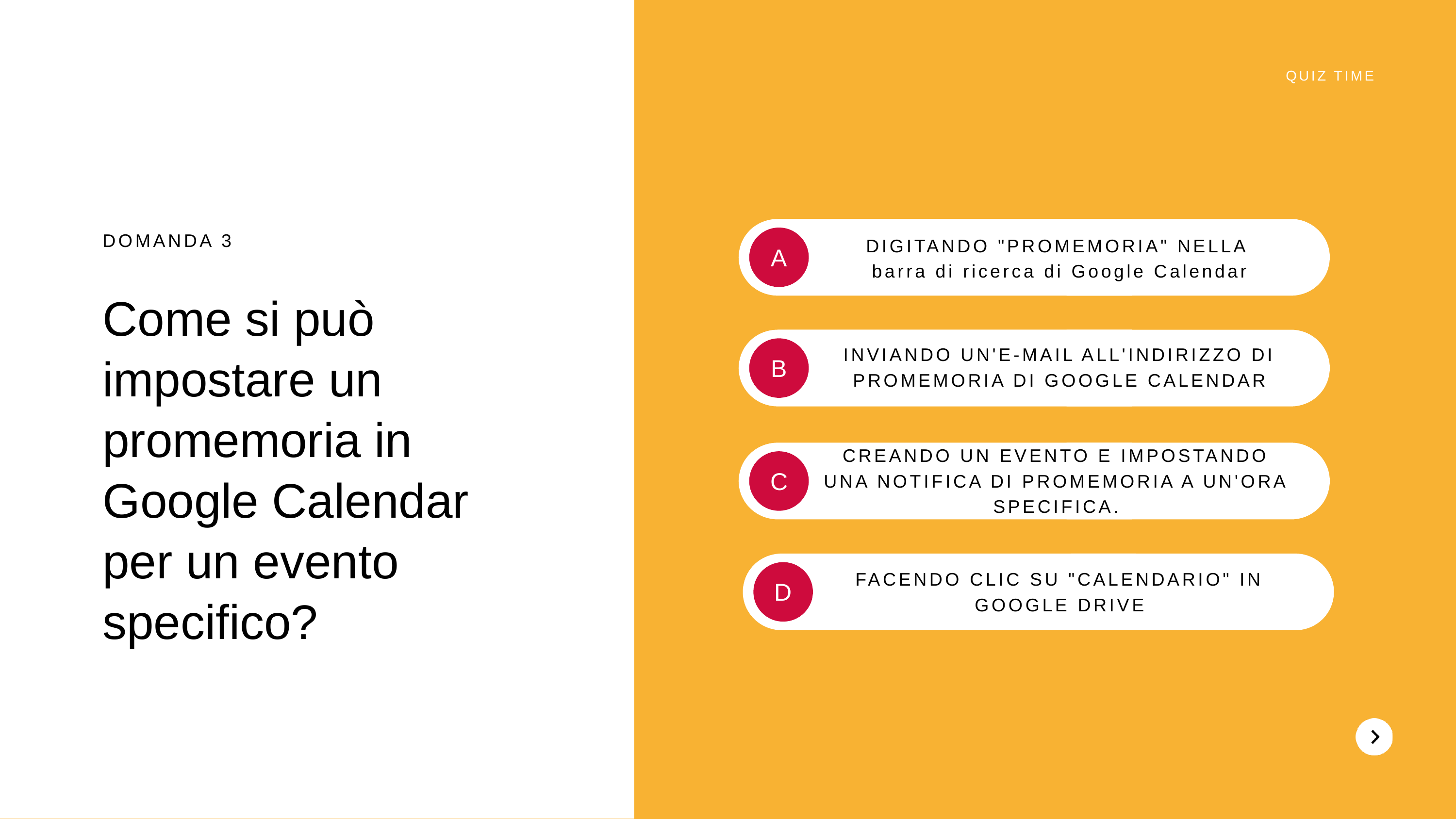

QUIZ TIME

DOMANDA 3
Come si può impostare un promemoria in Google Calendar per un evento specifico?
DIGITANDO "PROMEMORIA" NELLA
barra di ricerca di Google Calendar
A

INVIANDO UN'E-MAIL ALL'INDIRIZZO DI PROMEMORIA DI GOOGLE CALENDAR
B
CREANDO UN EVENTO E IMPOSTANDO UNA NOTIFICA DI PROMEMORIA A UN'ORA SPECIFICA.

C

FACENDO CLIC SU "CALENDARIO" IN GOOGLE DRIVE
D